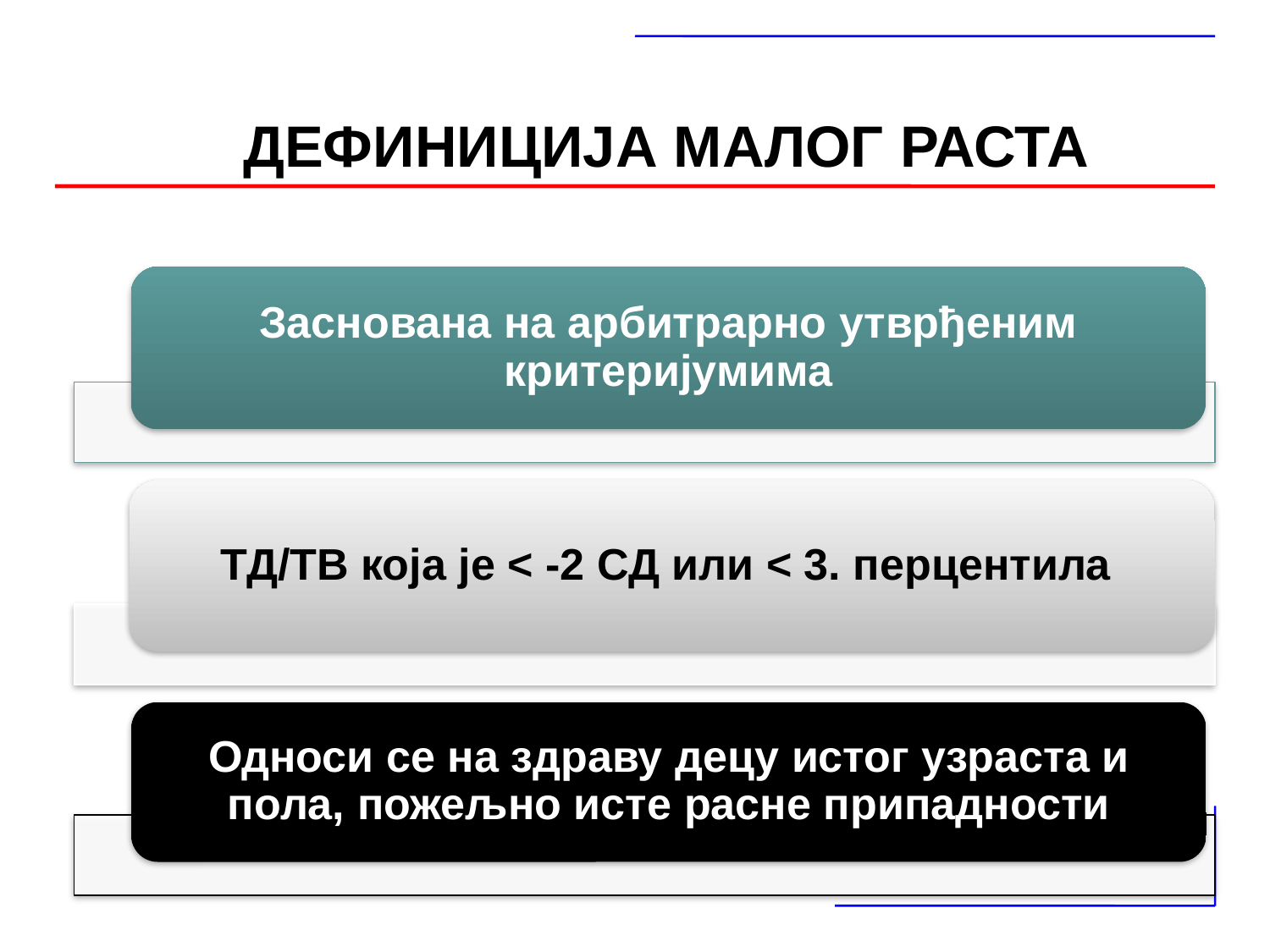

# ДЕФИНИЦИЈА МАЛОГ РАСТА
Заснована на арбитрарно утврђеним критеријумима
ТД/ТВ која је < -2 СД или < 3. перцентила
Односи се на здраву децу истог узраста и пола, пожељно исте расне припадности